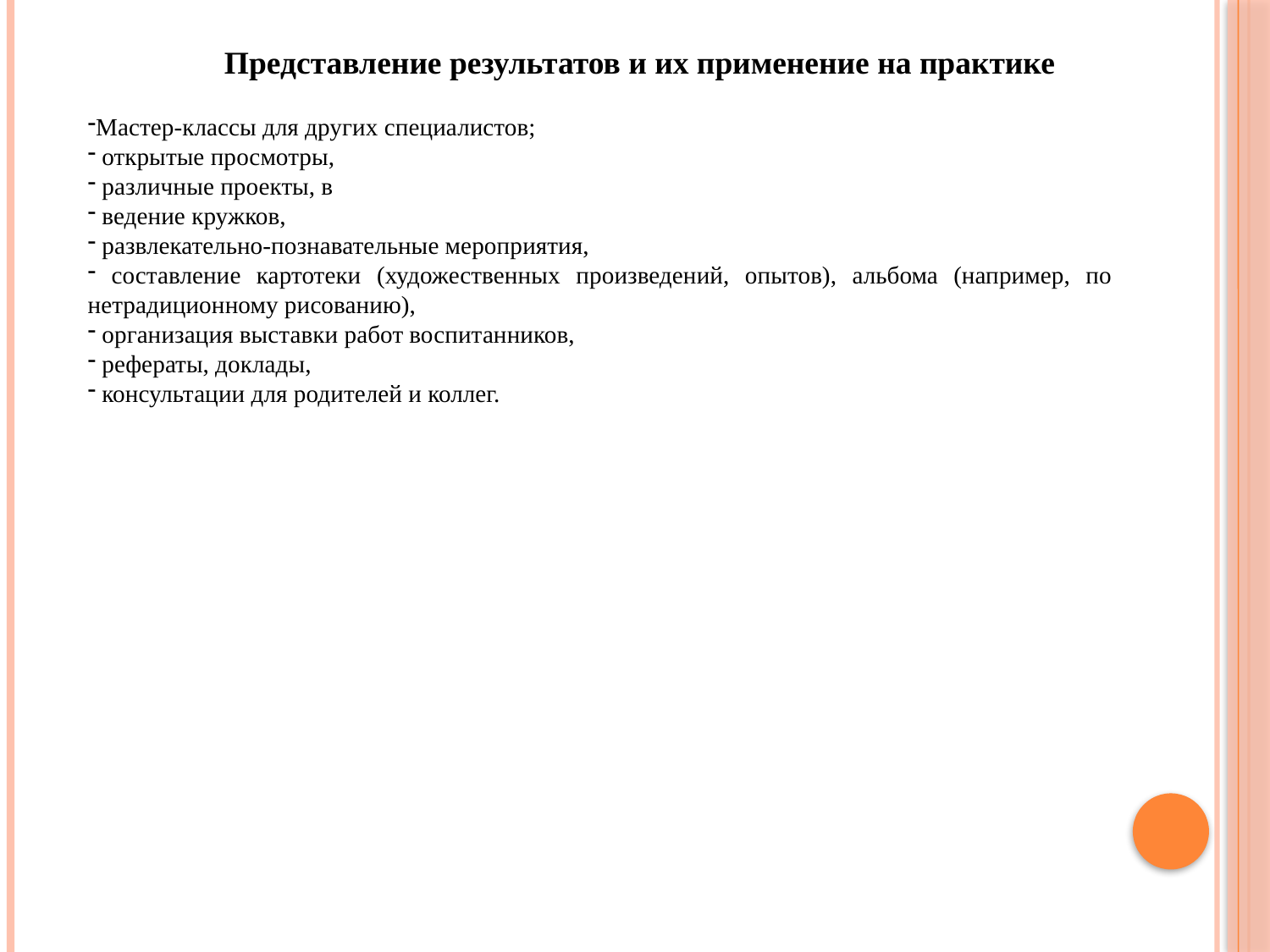

Представление результатов и их применение на практике
Мастер-классы для других специалистов;
 открытые просмотры,
 различные проекты, в
 ведение кружков,
 развлекательно-познавательные мероприятия,
 составление картотеки (художественных произведений, опытов), альбома (например, по нетрадиционному рисованию),
 организация выставки работ воспитанников,
 рефераты, доклады,
 консультации для родителей и коллег.